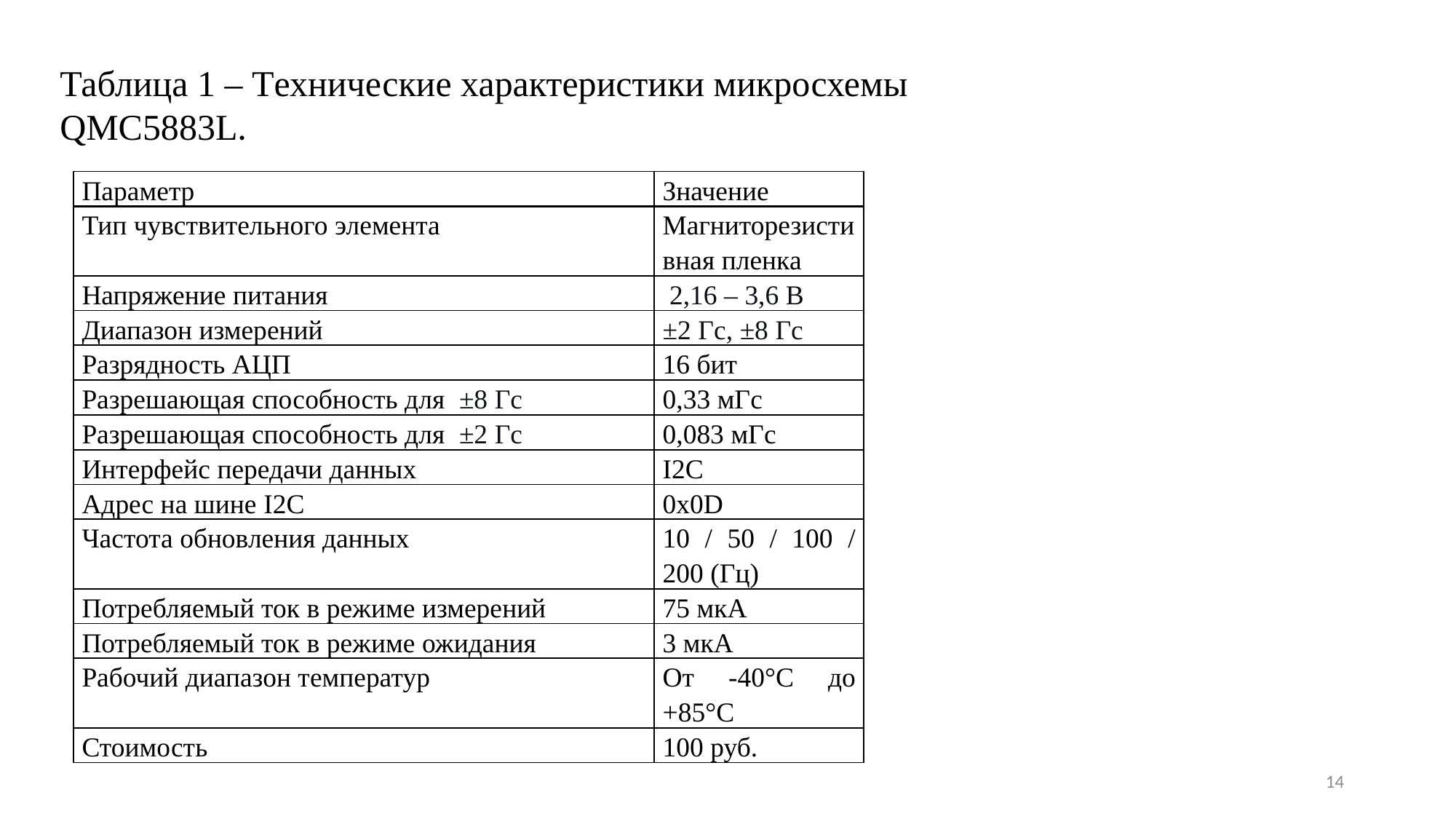

Таблица 1 – Tехнические характеристики микросхемы QMC5883L.
| Параметр | Значение |
| --- | --- |
| Тип чувствительного элемента | Магниторезистивная пленка |
| Напряжение питания | 2,16 – 3,6 В |
| Диапазон измерений | ±2 Гс, ±8 Гс |
| Разрядность АЦП | 16 бит |
| Разрешающая способность для ±8 Гс | 0,33 мГс |
| Разрешающая способность для ±2 Гс | 0,083 мГс |
| Интерфейс передачи данных | I2C |
| Адрес на шине I2C | 0x0D |
| Частота обновления данных | 10 / 50 / 100 / 200 (Гц) |
| Потребляемый ток в режиме измерений | 75 мкА |
| Потребляемый ток в режиме ожидания | 3 мкА |
| Рабочий диапазон температур | От -40°C до +85°C |
| Стоимость | 100 руб. |
14